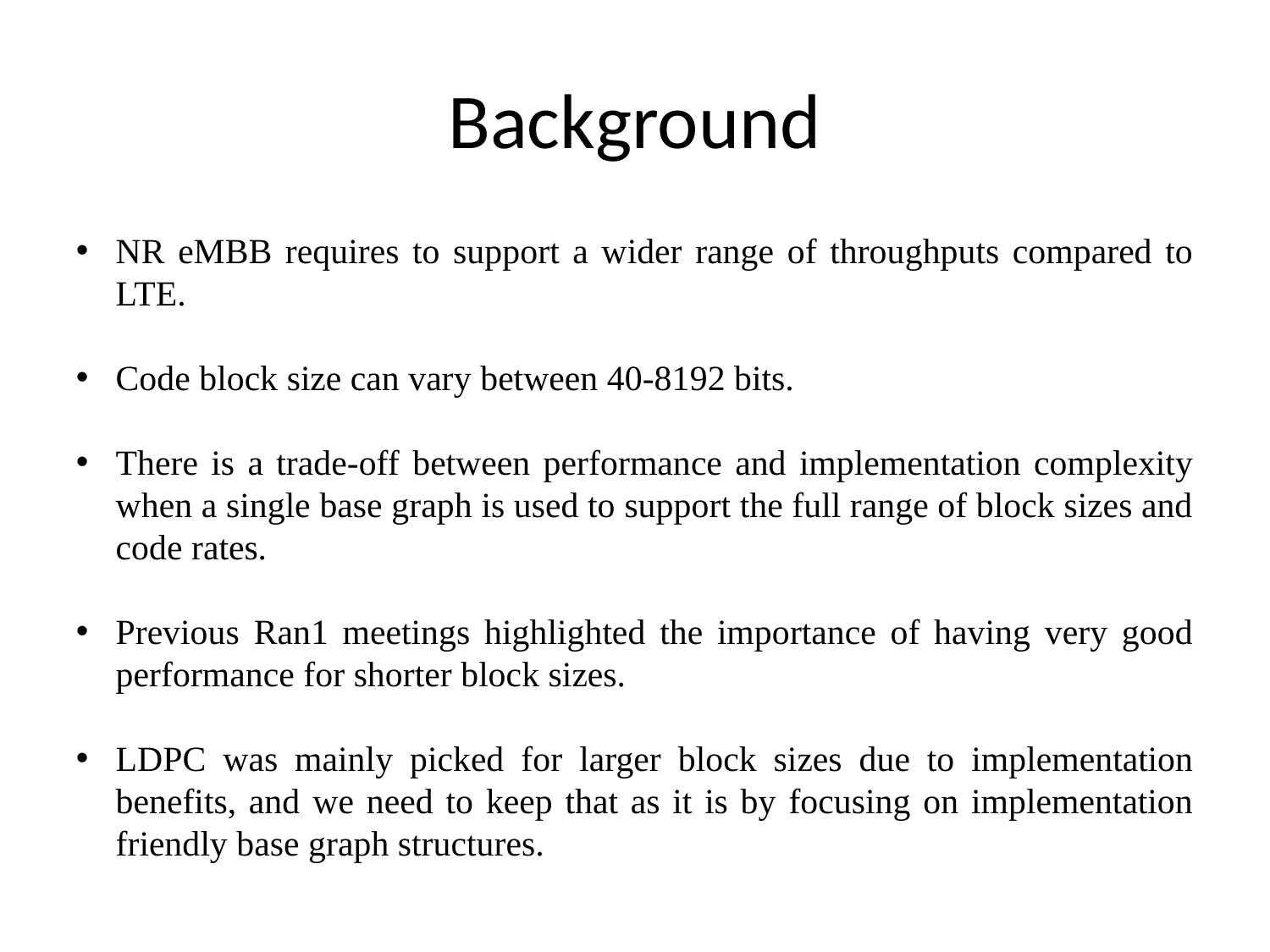

# Background

NR eMBB requires to support a wider range of throughputs compared to LTE.

Code block size can vary between 40-8192 bits.

There is a trade-off between performance and implementation complexity when a single base graph is used to support the full range of block sizes and code rates.

Previous Ran1 meetings highlighted the importance of having very good performance for shorter block sizes.

LDPC was mainly picked for larger block sizes due to implementation benefits, and we need to keep that as it is by focusing on implementation friendly base graph structures.